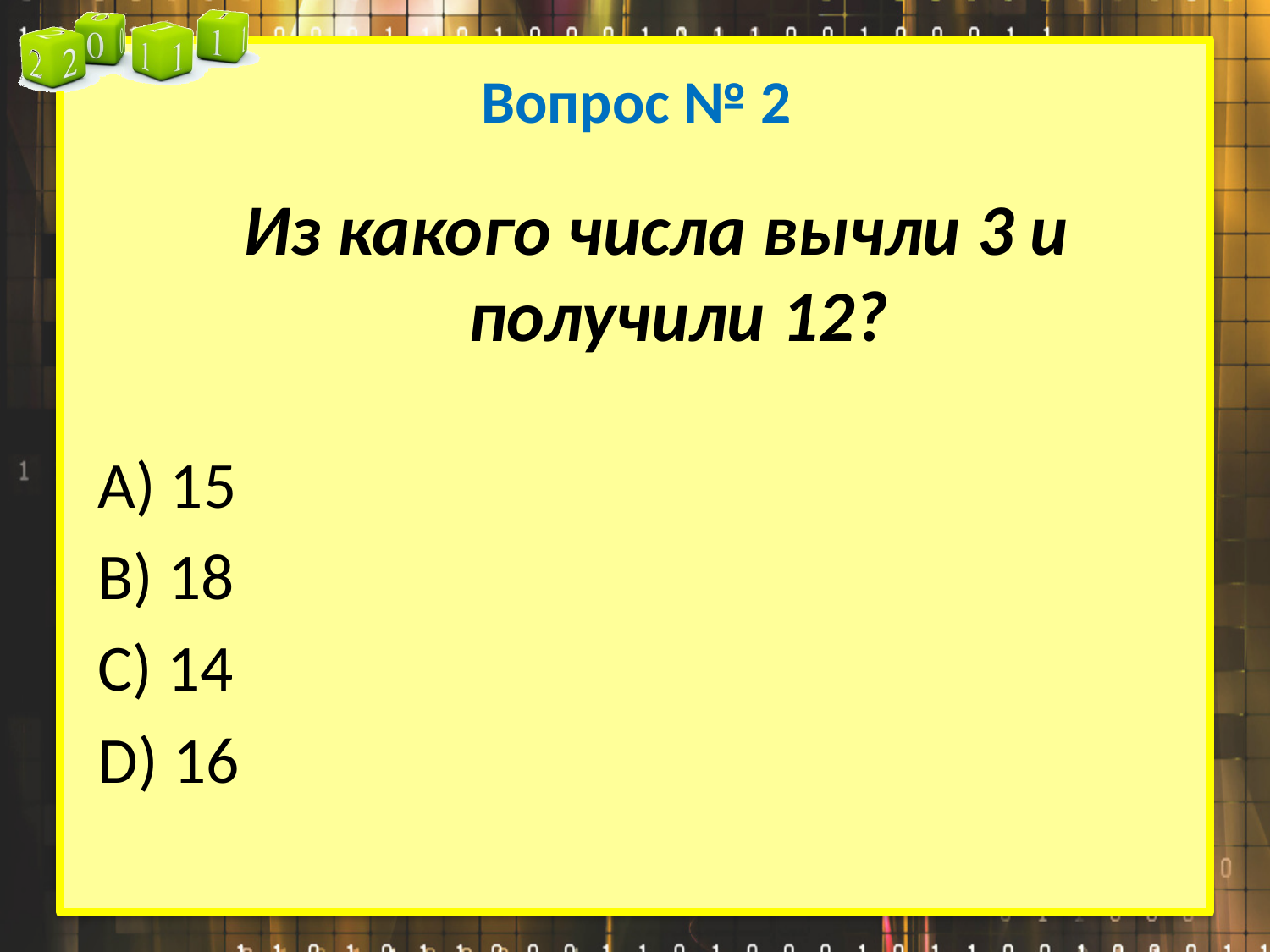

# Вопрос № 2
Из какого числа вычли 3 и получили 12?

А) 15
В) 18
С) 14
D) 16